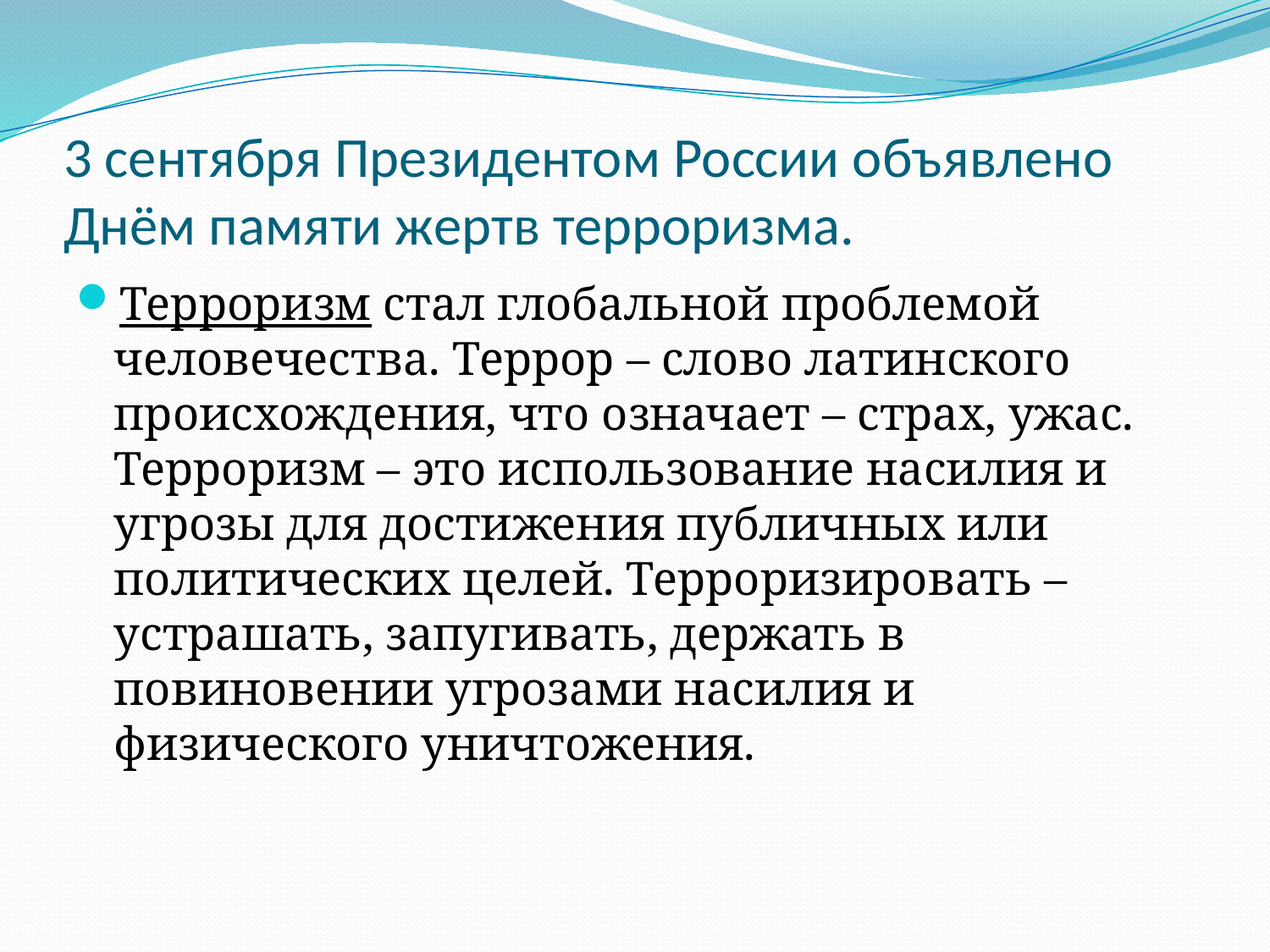

# 3 сентября Президентом России объявлено Днём памяти жертв терроризма.
Терроризм стал глобальной проблемой человечества. Террор – слово латинского происхождения, что означает – страх, ужас. Терроризм – это использование насилия и угрозы для достижения публичных или политических целей. Терроризировать – устрашать, запугивать, держать в повиновении угрозами насилия и физического уничтожения.